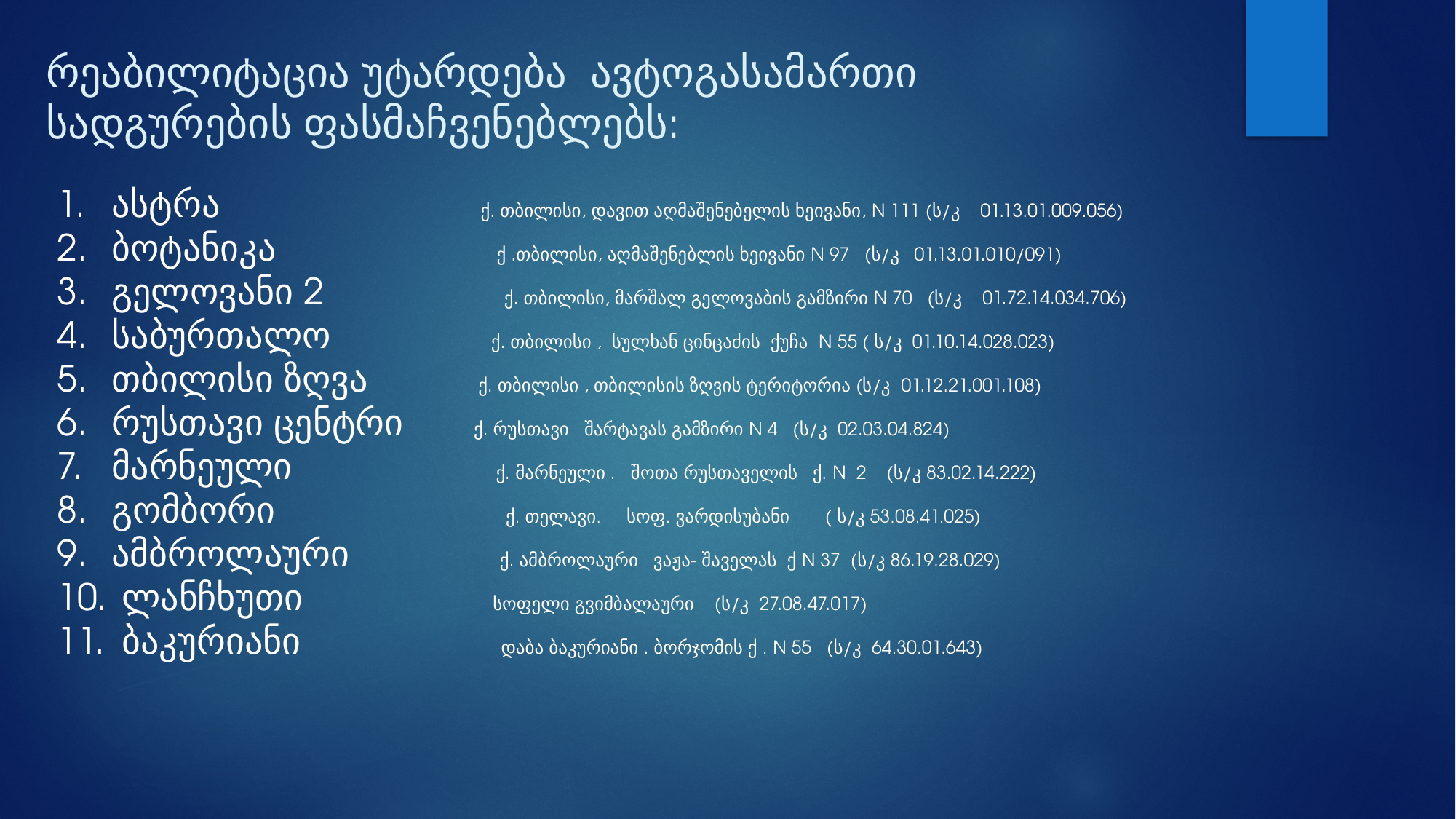

# რეაბილიტაცია უტარდება  ავტოგასამართი სადგურების ფასმაჩვენებლებს:
ასტრა                          ქ. თბილისი, დავით აღმაშენებელის ხეივანი, N 111 (ს/კ    01.13.01.009.056)
ბოტანიკა                      ქ .თბილისი, აღმაშენებლის ხეივანი N 97   (ს/კ   01.13.01.010/091)
გელოვანი 2                  ქ. თბილისი, მარშალ გელოვაბის გამზირი N 70   (ს/კ    01.72.14.034.706)
საბურთალო                ქ. თბილისი ,  სულხან ცინცაძის  ქუჩა  N 55 ( ს/კ  01.10.14.028.023)
თბილისი ზღვა           ქ. თბილისი , თბილისის ზღვის ტერიტორია (ს/კ  01.12.21.001.108)
რუსთავი ცენტრი       ქ. რუსთავი   შარტავას გამზირი N 4   (ს/კ  02.03.04.824)
მარნეული                                        ქ. მარნეული .   შოთა რუსთაველის   ქ. N  2    (ს/კ 83.02.14.222)
გომბორი                       ქ. თელავი.     სოფ. ვარდისუბანი       ( ს/კ 53.08.41.025)
ამბროლაური               ქ. ამბროლაური   ვაჟა- შაველას  ქ N 37  (ს/კ 86.19.28.029)
 ლანჩხუთი                   სოფელი გვიმბალაური    (ს/კ  27.08.47.017)
 ბაკურიანი                    დაბა ბაკურიანი . ბორჯომის ქ . N 55   (ს/კ  64.30.01.643)